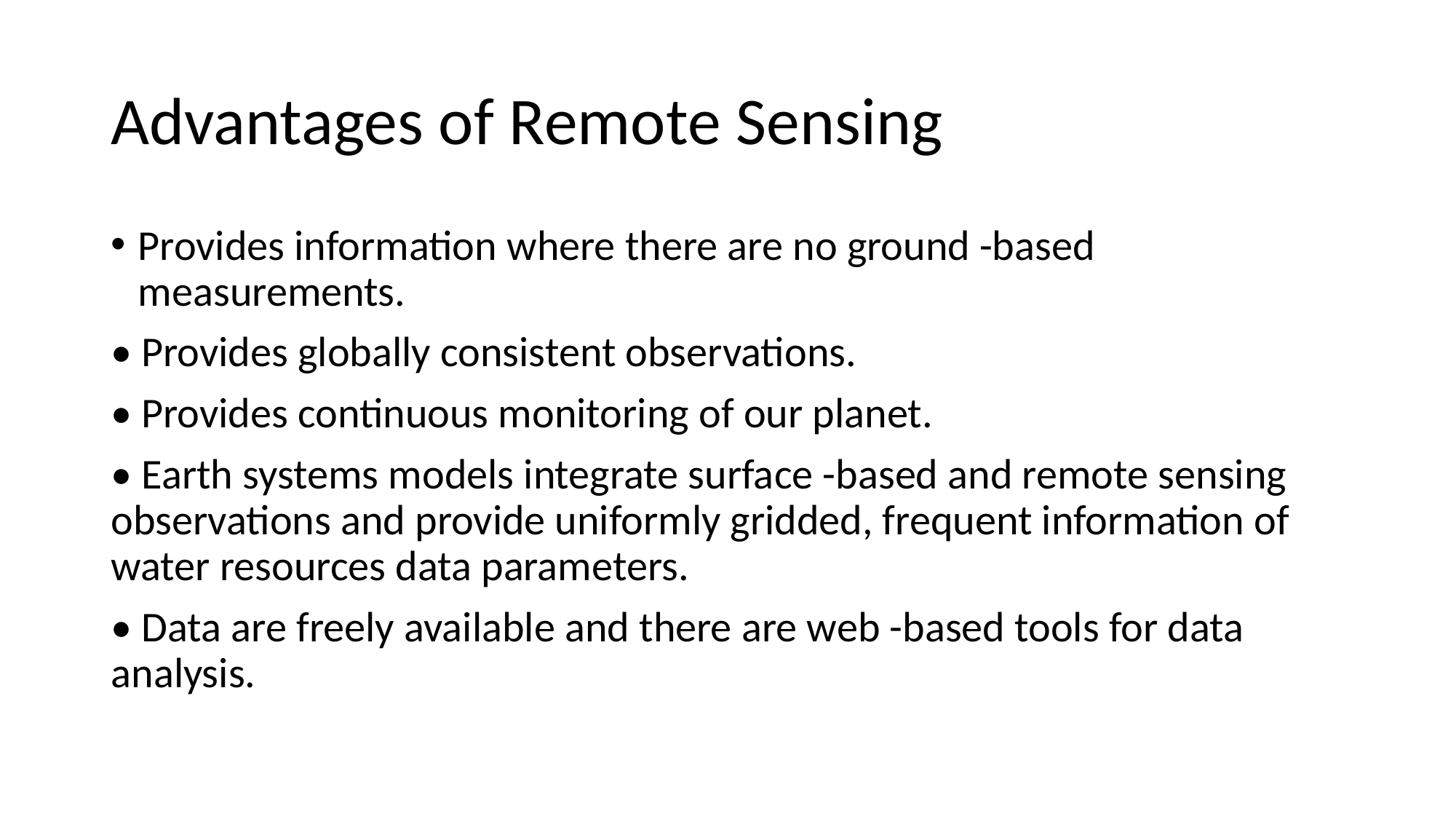

# Advantages of Remote Sensing
Provides information where there are no ground -based measurements.
• Provides globally consistent observations.
• Provides continuous monitoring of our planet.
• Earth systems models integrate surface -based and remote sensing observations and provide uniformly gridded, frequent information of water resources data parameters.
• Data are freely available and there are web -based tools for data analysis.